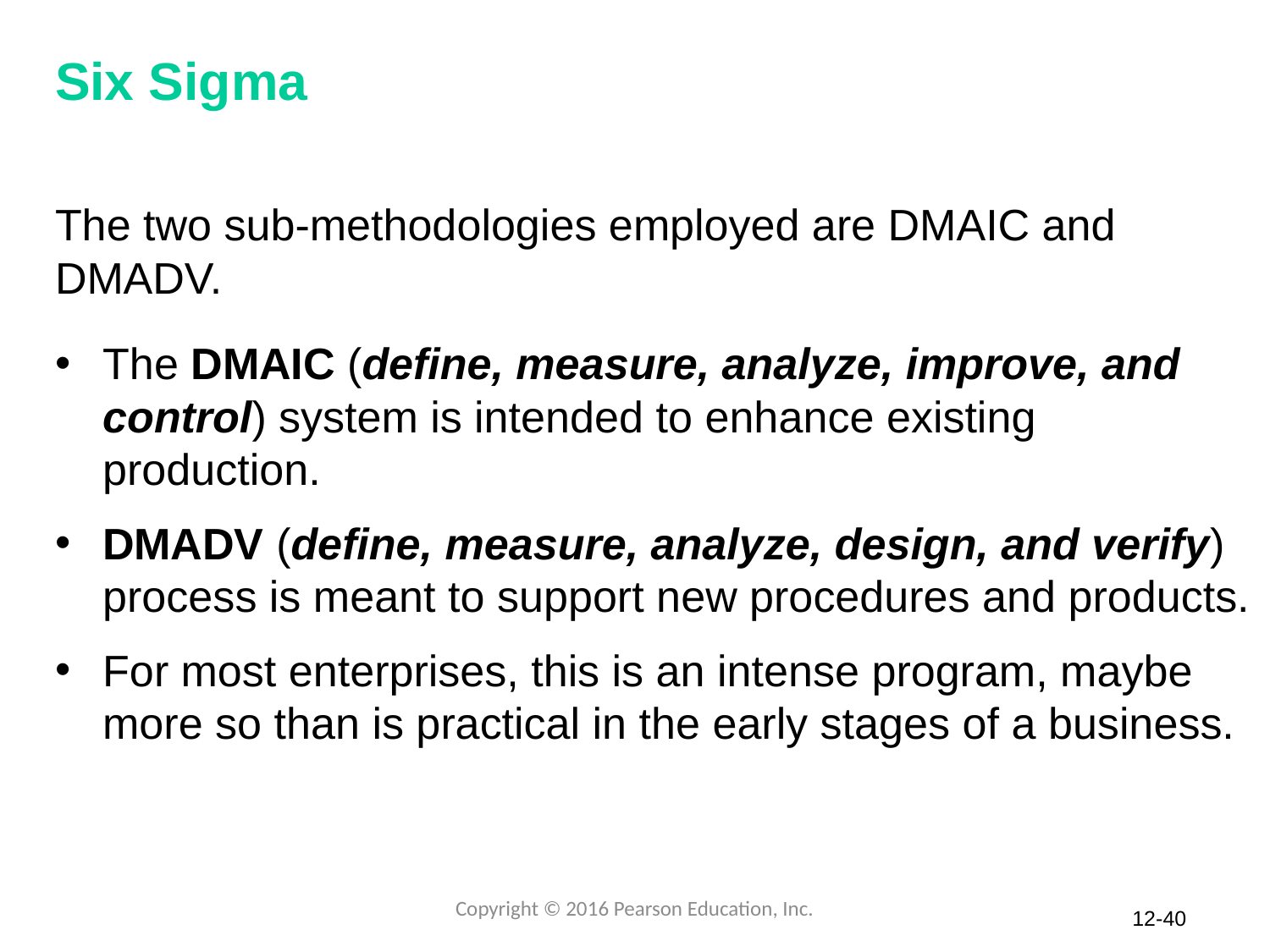

# Six Sigma
The two sub-methodologies employed are DMAIC and DMADV.

The DMAIC (define, measure, analyze, improve, and control) system is intended to enhance existing production.

DMADV (define, measure, analyze, design, and verify) process is meant to support new procedures and products.

For most enterprises, this is an intense program, maybe more so than is practical in the early stages of a business.
Copyright © 2016 Pearson Education, Inc.